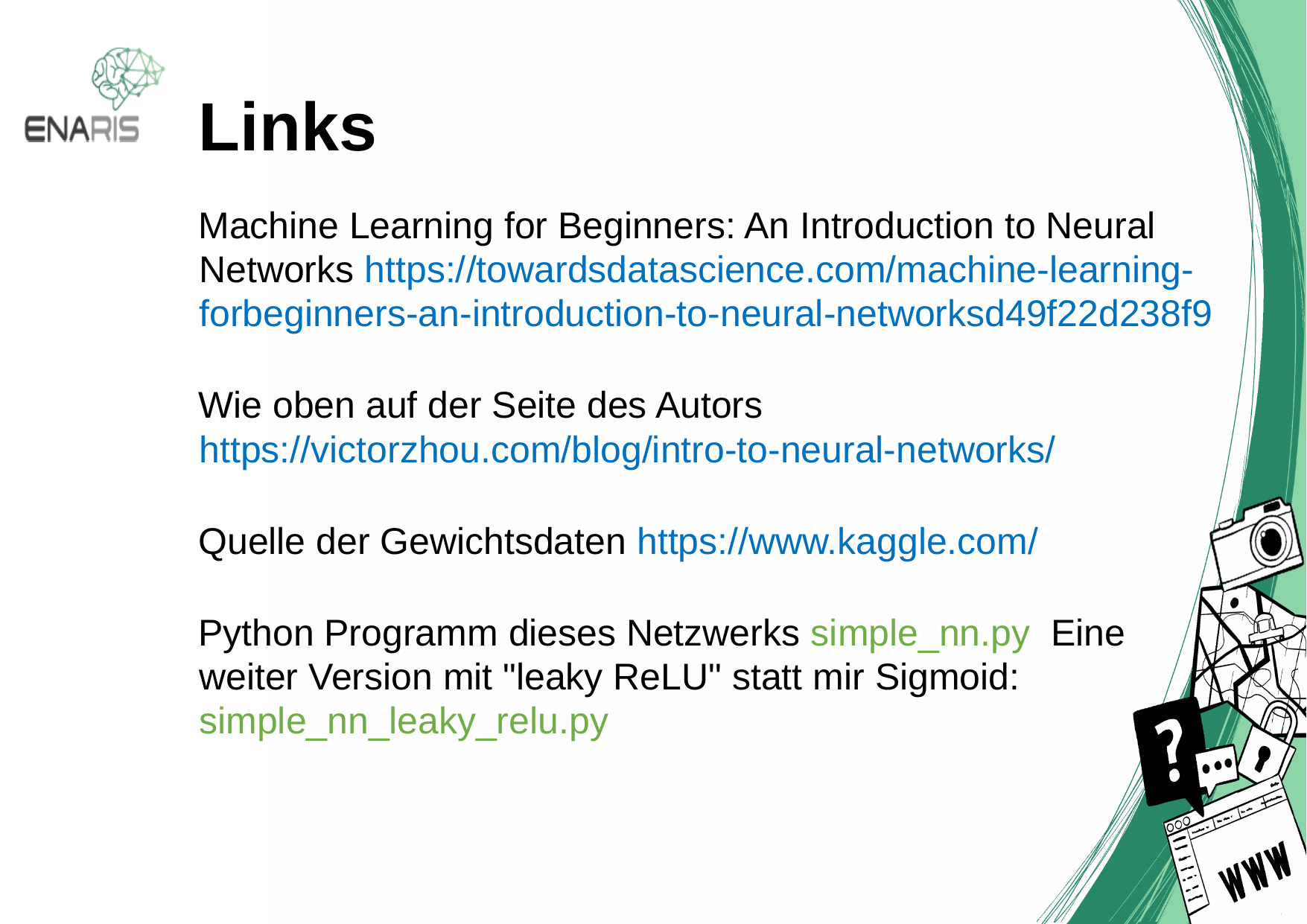

# Links
Machine Learning for Beginners: An Introduction to Neural  Networks https://towardsdatascience.com/machine-learning-  forbeginners-an-introduction-to-neural-networksd49f22d238f9

Wie oben auf der Seite des Autors  https://victorzhou.com/blog/intro-to-neural-networks/

Quelle der Gewichtsdaten https://www.kaggle.com/

Python Programm dieses Netzwerks simple_nn.py  Eine weiter Version mit "leaky ReLU" statt mir Sigmoid:  simple_nn_leaky_relu.py